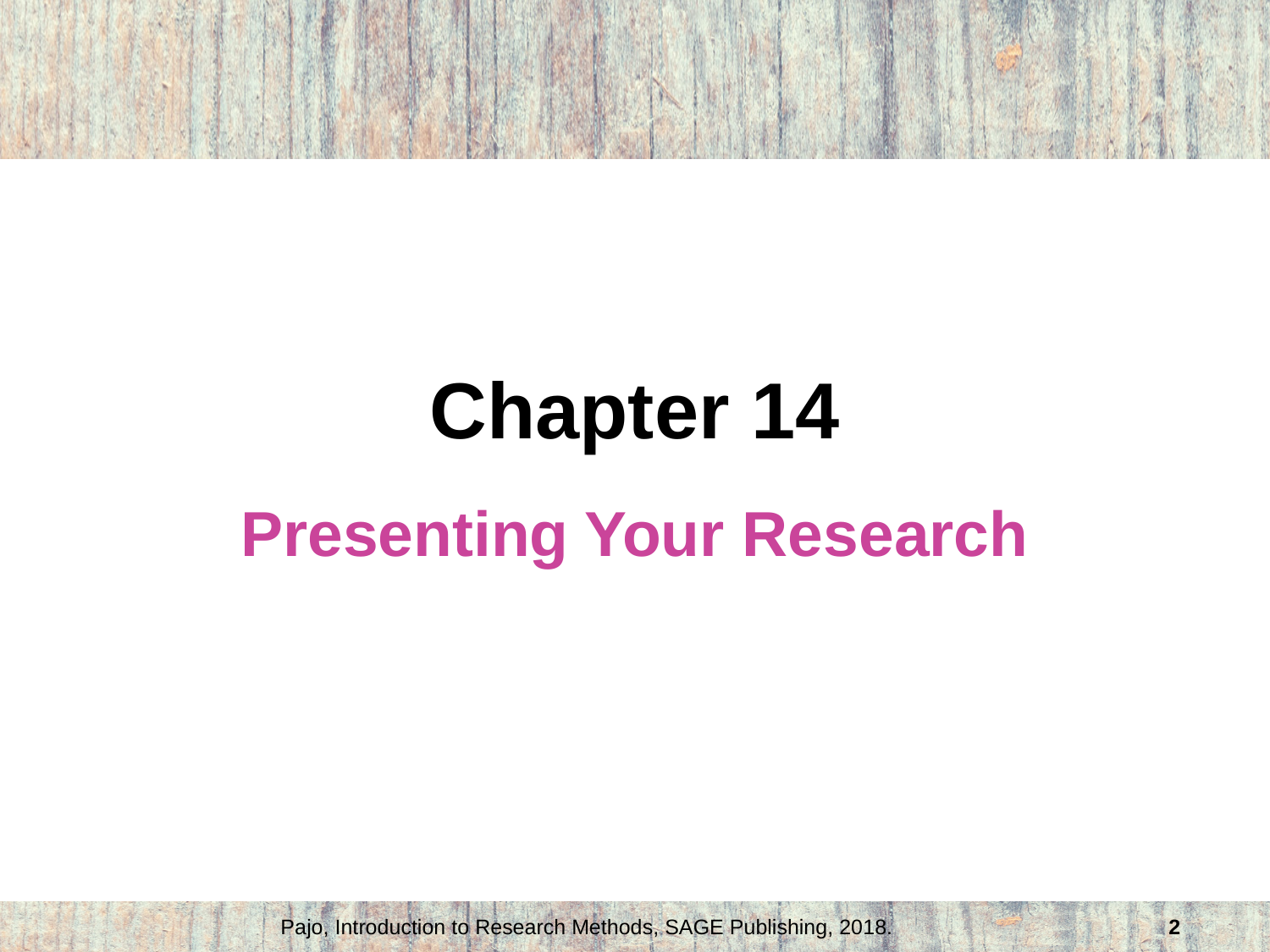

# Chapter 14
Presenting Your Research
Pajo, Introduction to Research Methods, SAGE Publishing, 2018.
2